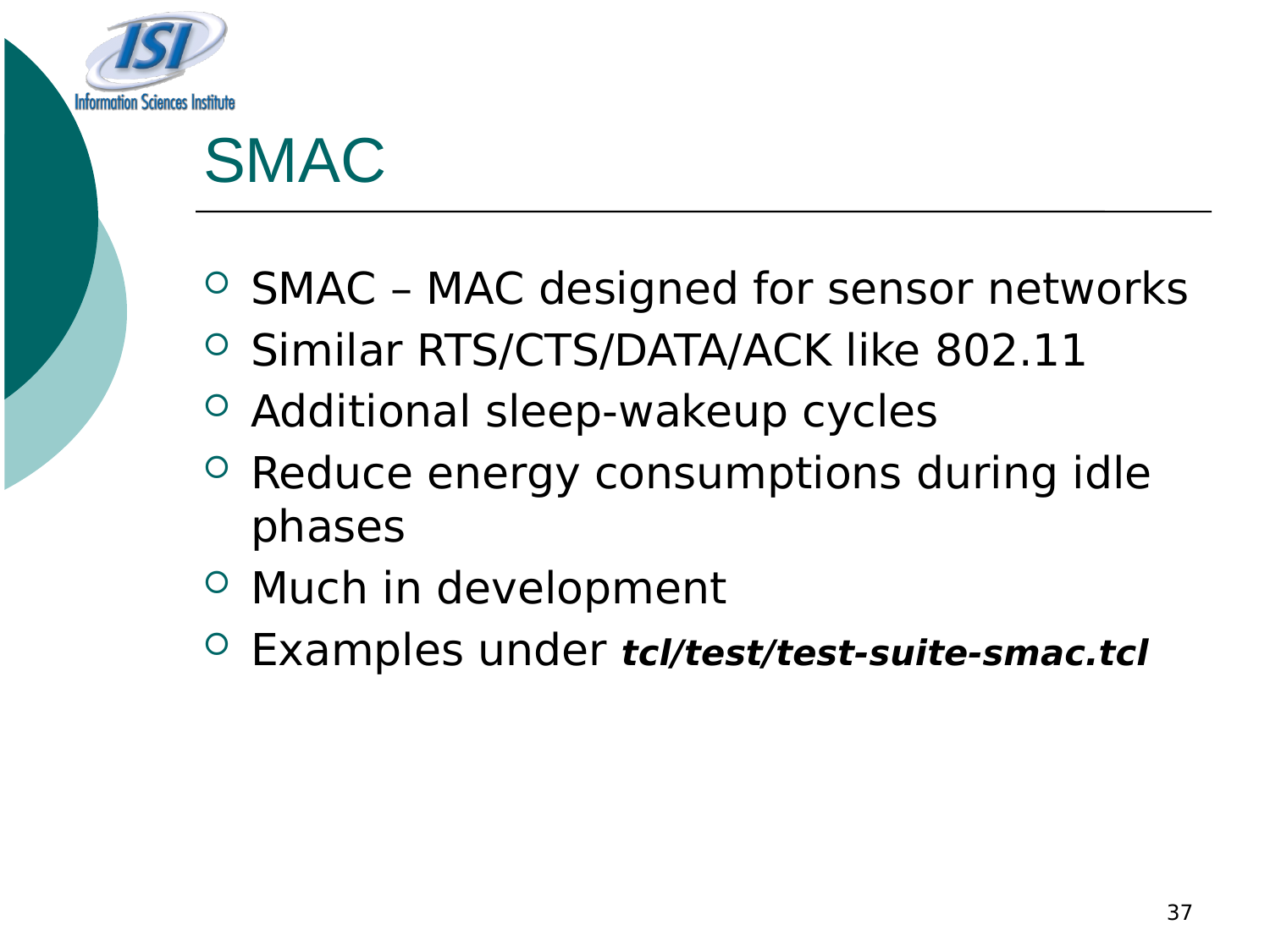

# SMAC
SMAC – MAC designed for sensor networks
Similar RTS/CTS/DATA/ACK like 802.11
Additional sleep-wakeup cycles
Reduce energy consumptions during idle phases
Much in development
Examples under tcl/test/test-suite-smac.tcl

37